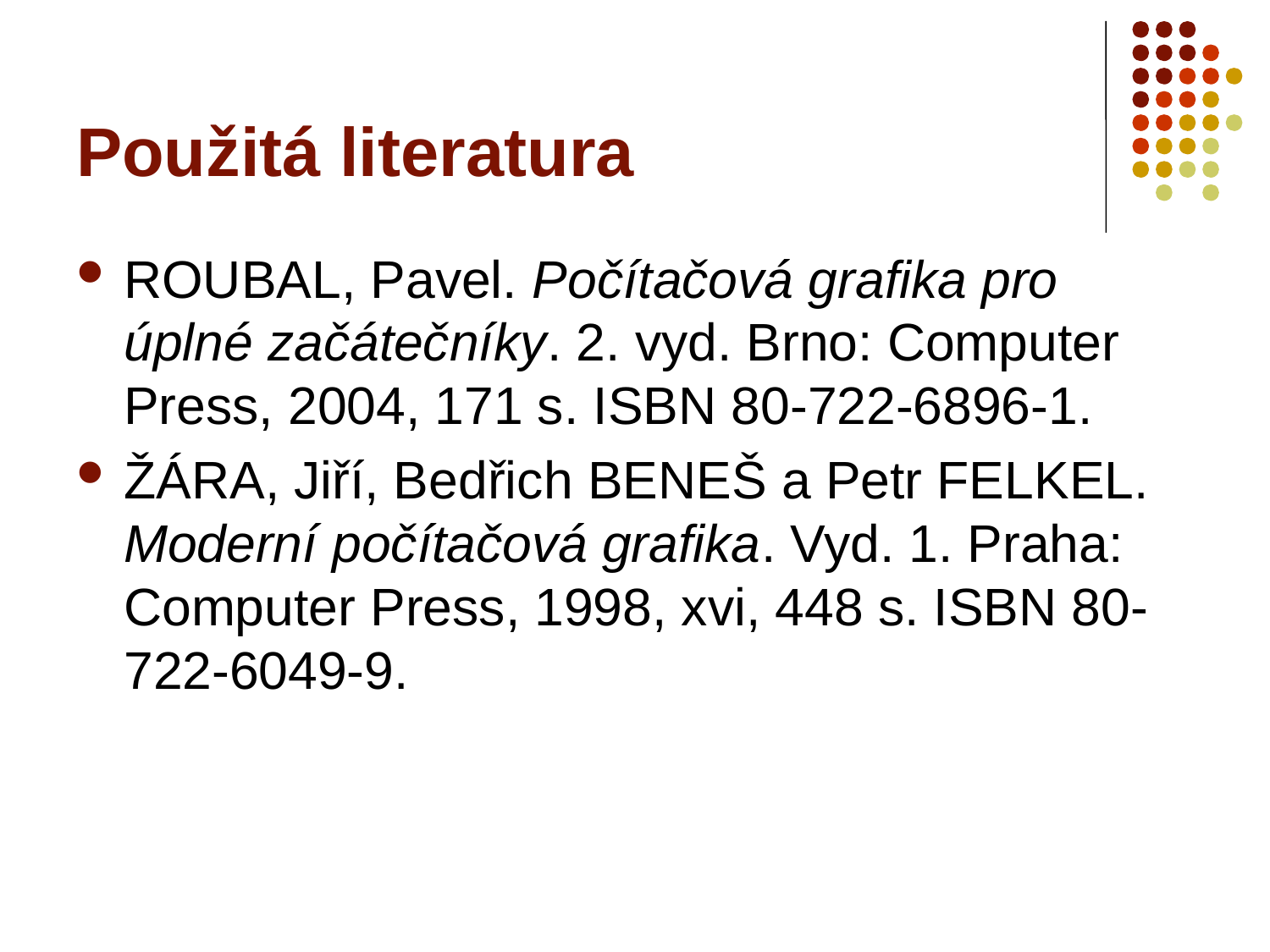

# Použitá literatura
ROUBAL, Pavel. Počítačová grafika pro úplné začátečníky. 2. vyd. Brno: Computer Press, 2004, 171 s. ISBN 80-722-6896-1.
ŽÁRA, Jiří, Bedřich BENEŠ a Petr FELKEL. Moderní počítačová grafika. Vyd. 1. Praha: Computer Press, 1998, xvi, 448 s. ISBN 80-722-6049-9.